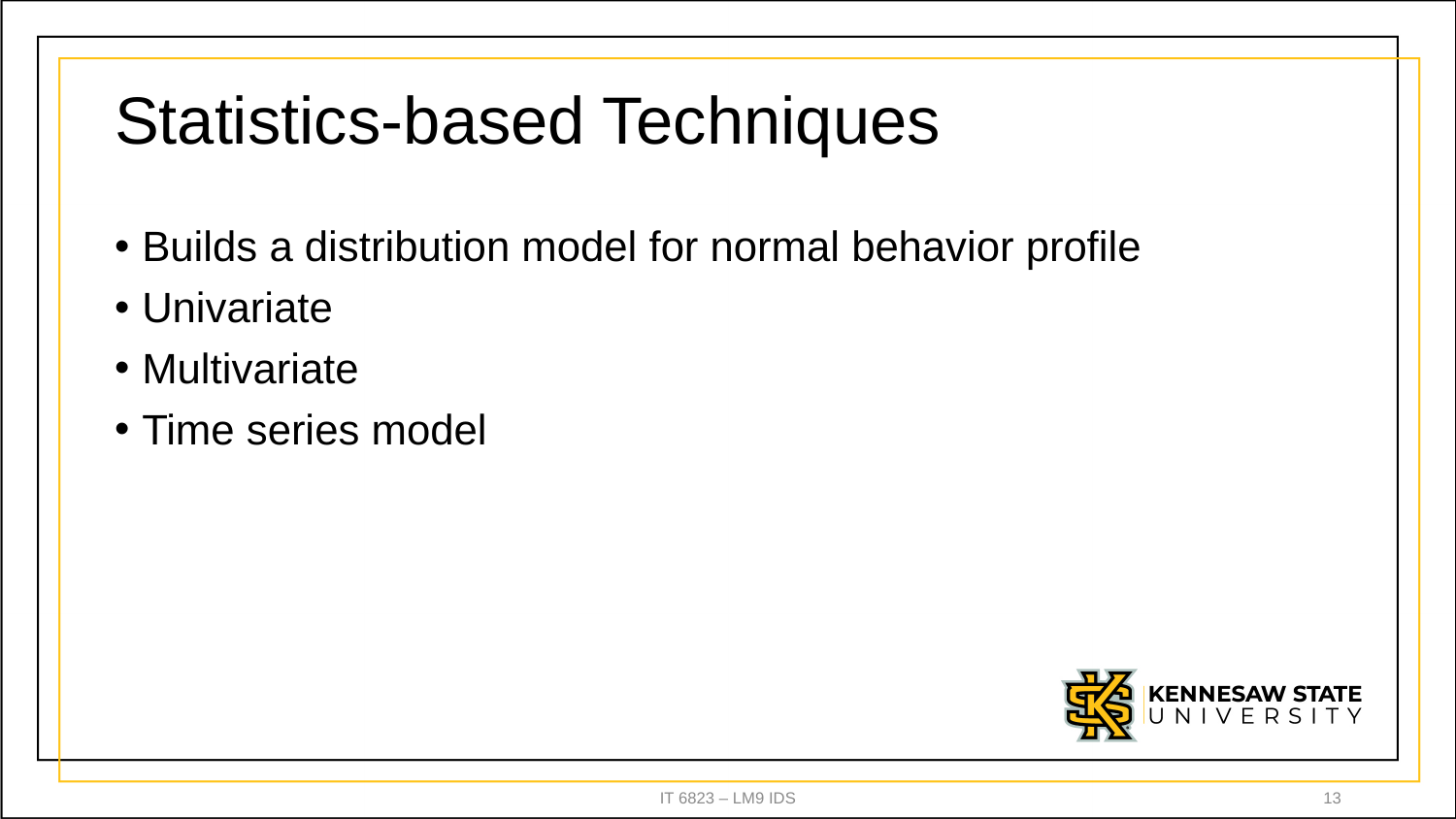

# Statistics-based Techniques
Builds a distribution model for normal behavior profile
Univariate
Multivariate
Time series model
IT 6823 – LM9 IDS
13